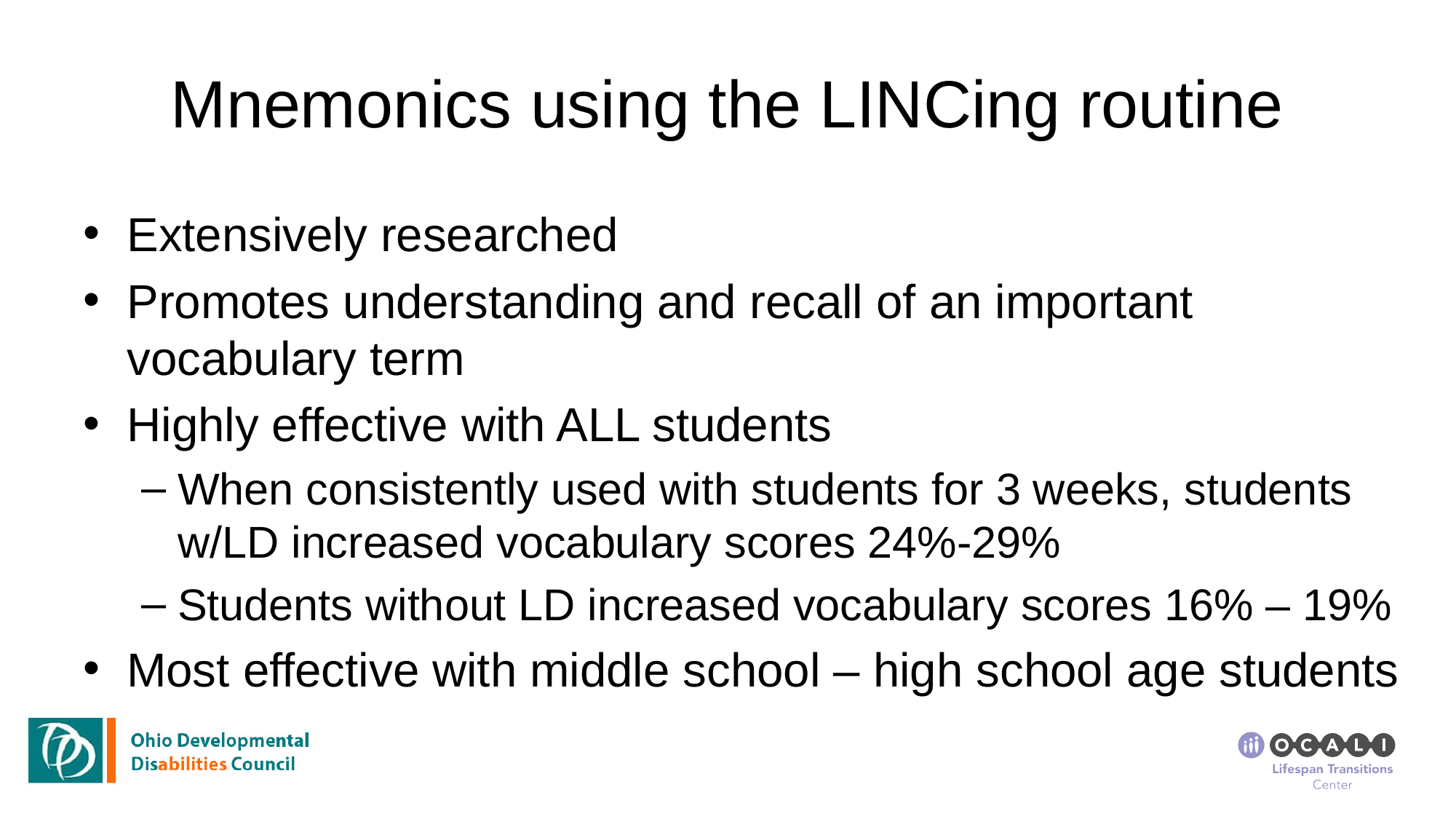

# Mnemonics using the LINCing routine

Extensively researched
Promotes understanding and recall of an important vocabulary term
Highly effective with ALL students
When consistently used with students for 3 weeks, students w/LD increased vocabulary scores 24%-29%
Students without LD increased vocabulary scores 16% – 19%
Most effective with middle school – high school age students